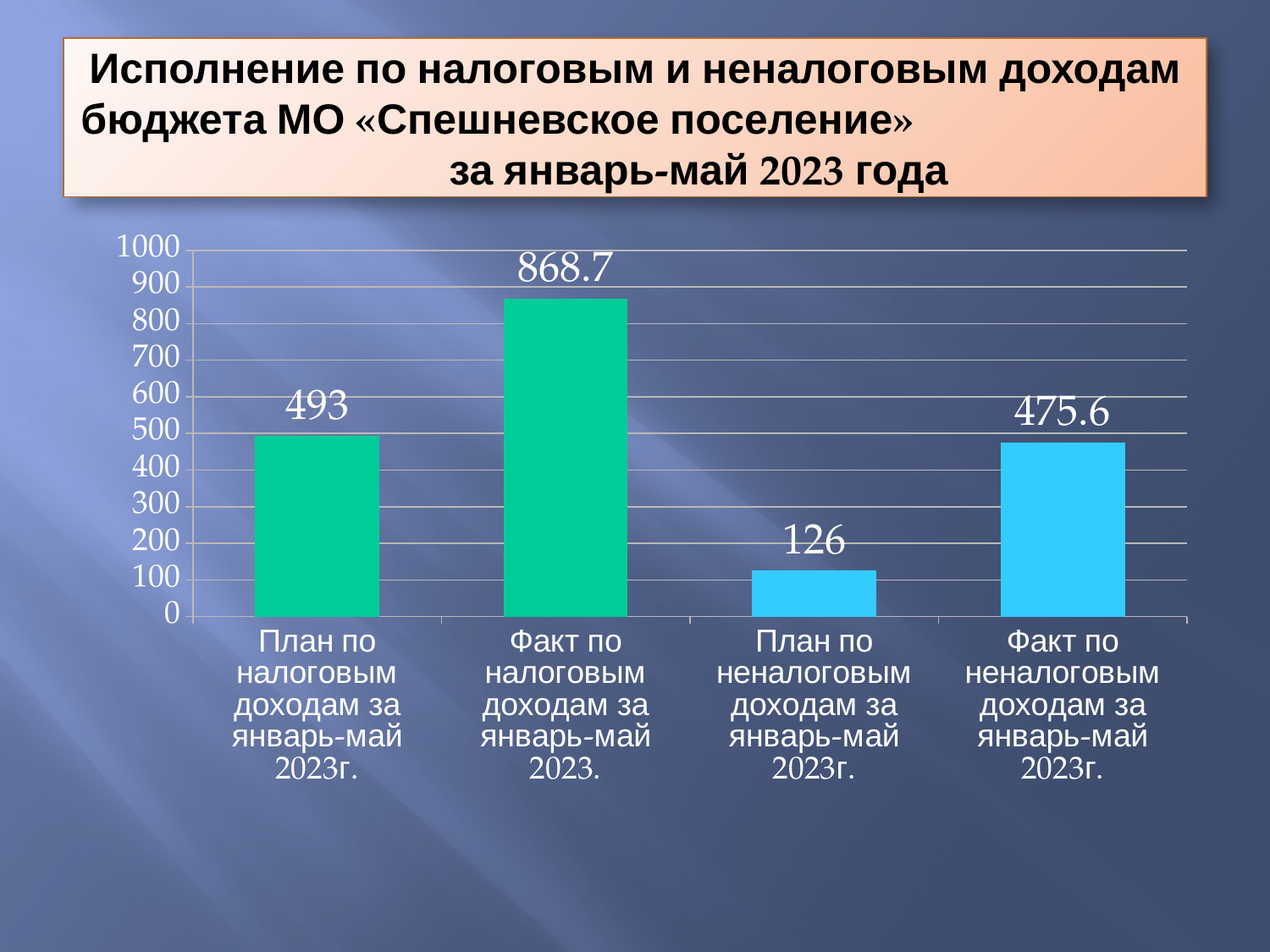

# Исполнение по налоговым и неналоговым доходам бюджета МО «Спешневское поселение»                                       за январь-май 2023 года

### Chart

| Category | Столбец1 |
|---|---|
| План по налоговым доходам за январь-май 2023г. | 493.0 |
| Факт по налоговым доходам за январь-май 2023. | 868.7 |
| План по неналоговым доходам за январь-май 2023г. | 126.0 |
| Факт по неналоговым доходам за январь-май 2023г. | 475.6 |